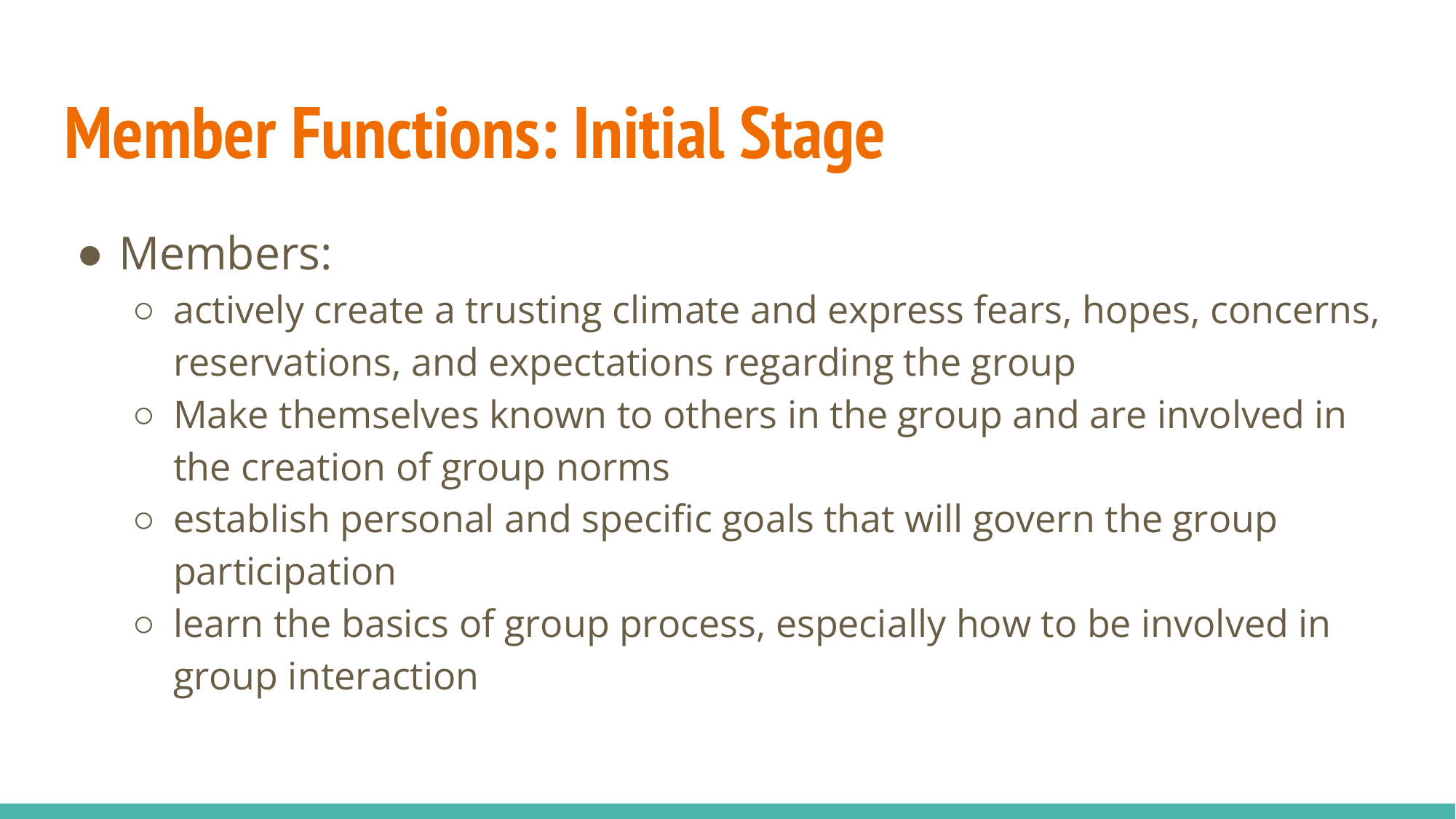

# Member Functions: Initial Stage
Members:
actively create a trusting climate and express fears, hopes, concerns, reservations, and expectations regarding the group
Make themselves known to others in the group and are involved in the creation of group norms
establish personal and specific goals that will govern the group participation
learn the basics of group process, especially how to be involved in group interaction